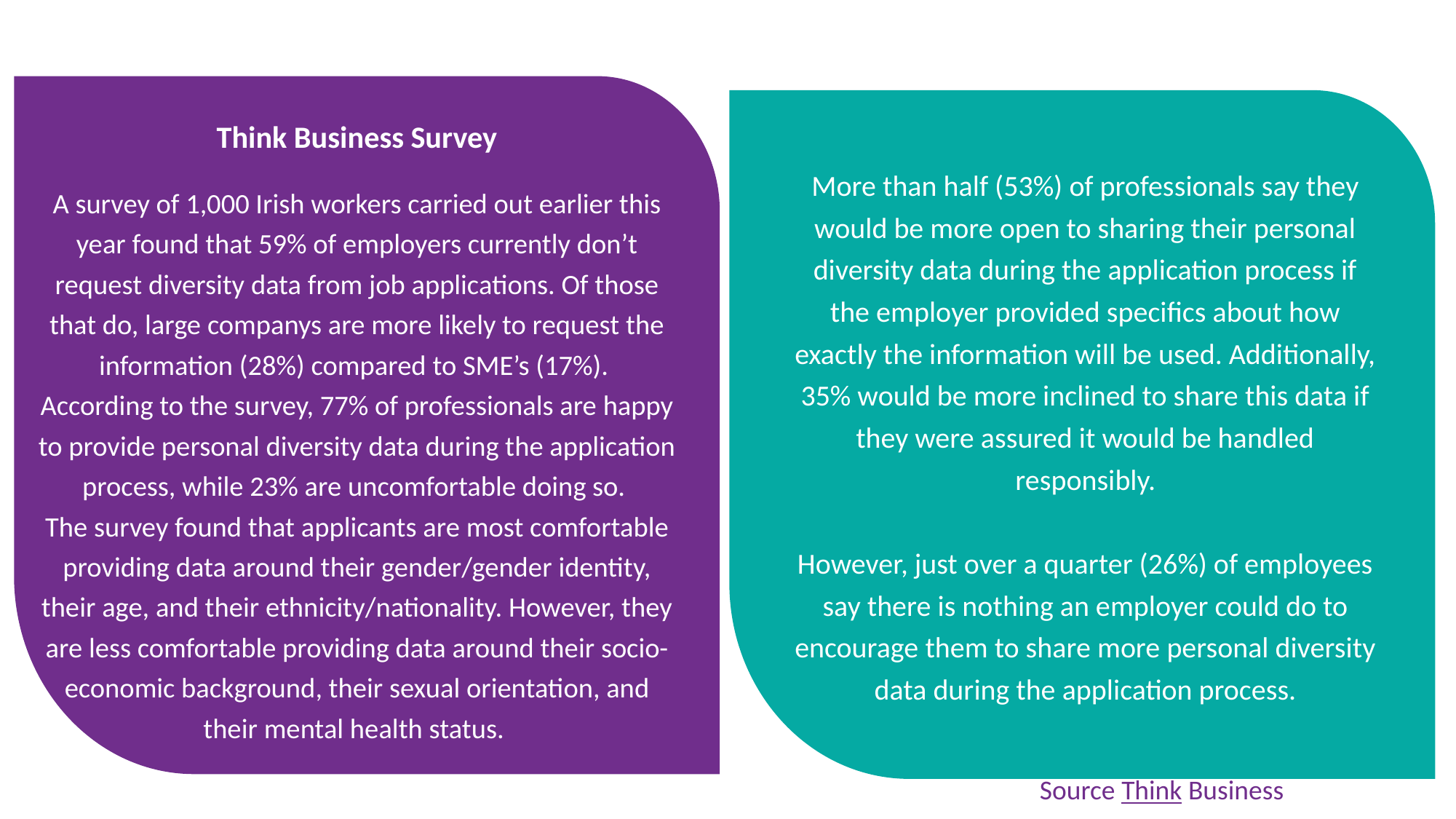

Think Business Survey

A survey of 1,000 Irish workers carried out earlier this year found that 59% of employers currently don’t request diversity data from job applications. Of those that do, large companys are more likely to request the information (28%) compared to SME’s (17%).
According to the survey, 77% of professionals are happy to provide personal diversity data during the application process, while 23% are uncomfortable doing so.
The survey found that applicants are most comfortable providing data around their gender/gender identity, their age, and their ethnicity/nationality. However, they are less comfortable providing data around their socio-economic background, their sexual orientation, and their mental health status.

More than half (53%) of professionals say they would be more open to sharing their personal diversity data during the application process if the employer provided specifics about how exactly the information will be used. Additionally, 35% would be more inclined to share this data if they were assured it would be handled responsibly.

However, just over a quarter (26%) of employees say there is nothing an employer could do to encourage them to share more personal diversity data during the application process.
Source Think Business